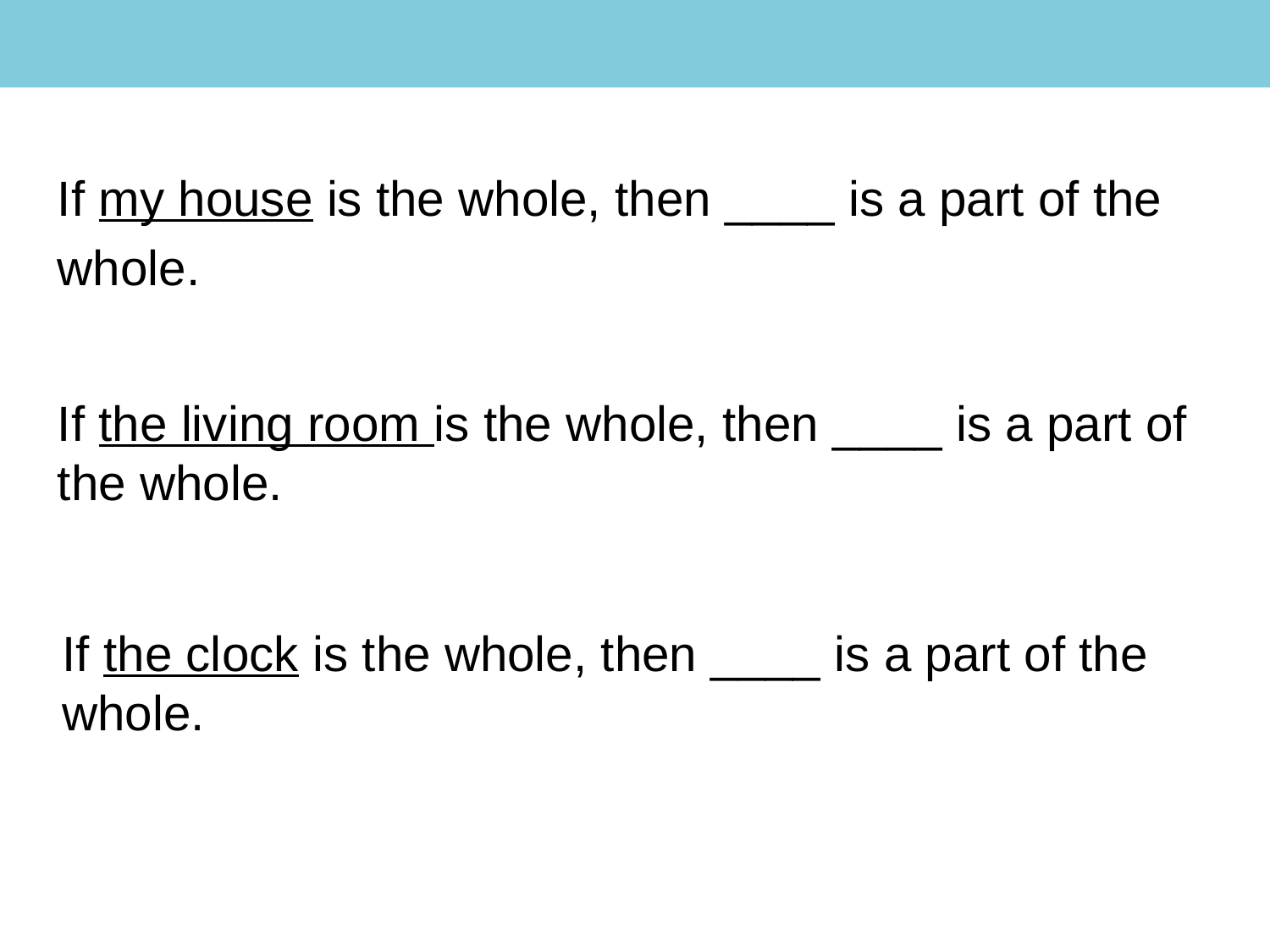

If my house is the whole, then ____ is a part of the
whole.
If the living room is the whole, then ____ is a part of the whole.
If the clock is the whole, then ____ is a part of the whole.